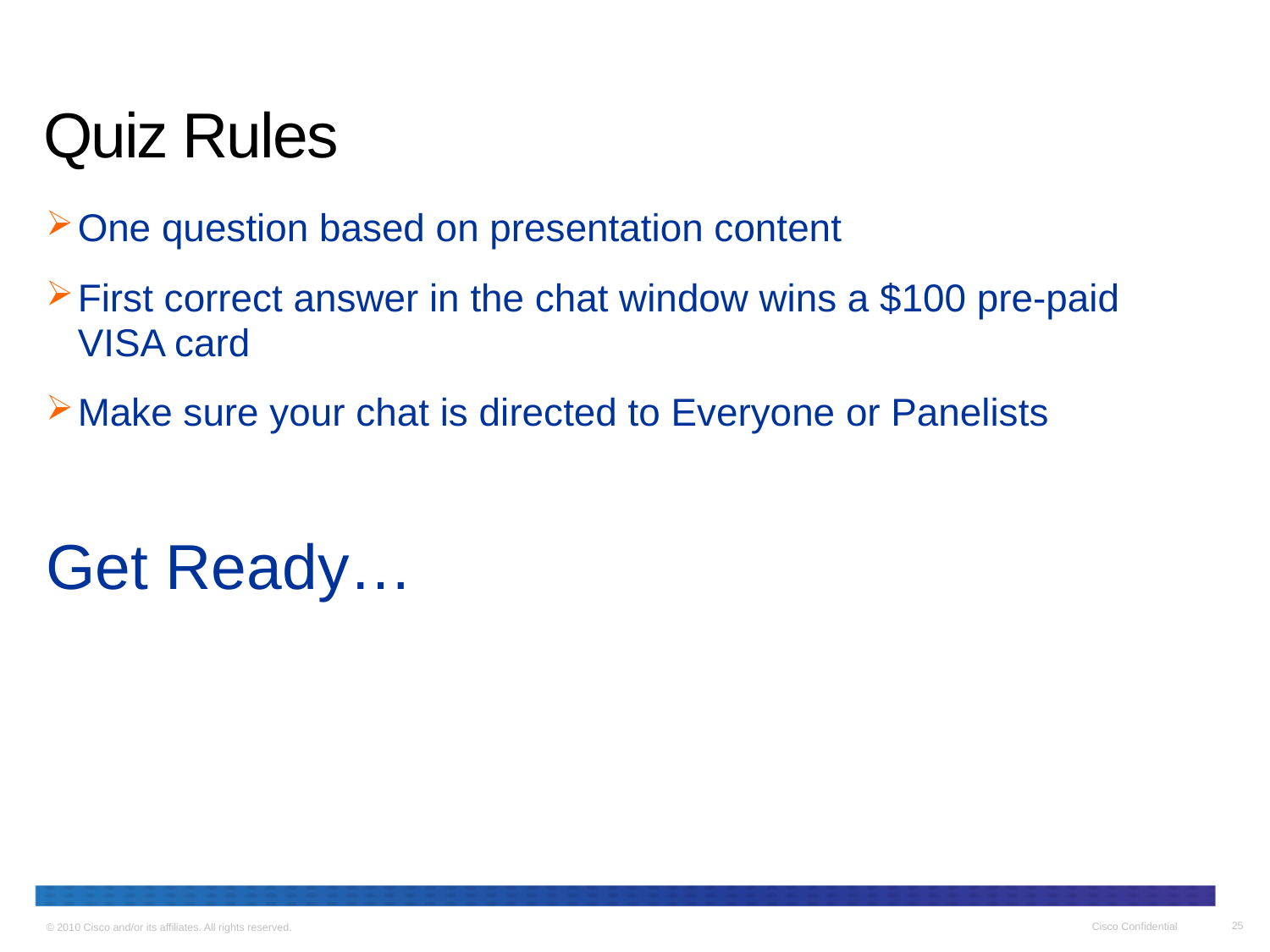

# Quiz Rules
One question based on presentation content
First correct answer in the chat window wins a $100 pre-paid VISA card
Make sure your chat is directed to Everyone or Panelists

Get Ready…